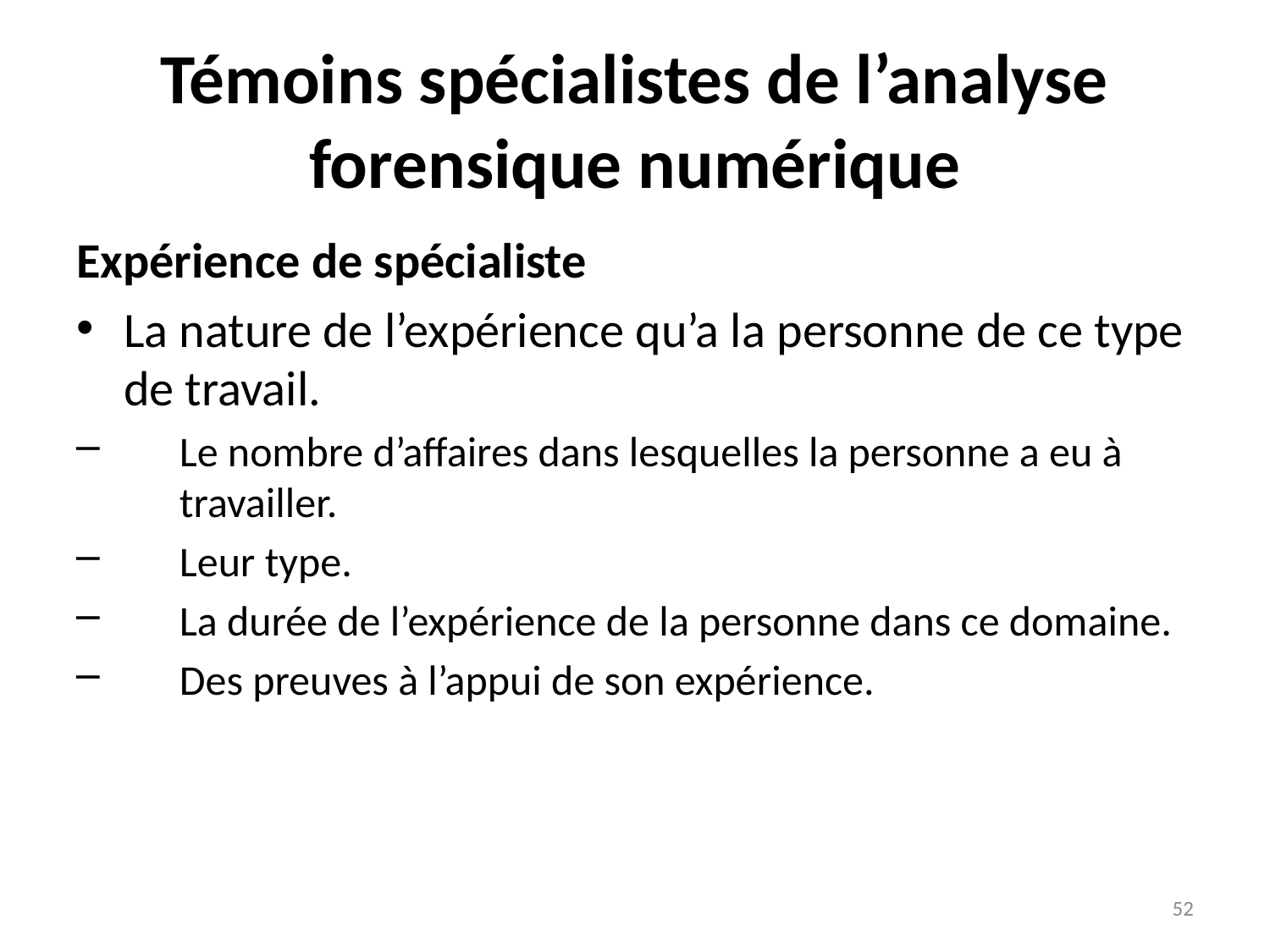

# Témoins spécialistes de l’analyse forensique numérique
Expérience de spécialiste
La nature de l’expérience qu’a la personne de ce type de travail.
Le nombre d’affaires dans lesquelles la personne a eu à travailler.
Leur type.
La durée de l’expérience de la personne dans ce domaine.
Des preuves à l’appui de son expérience.

52